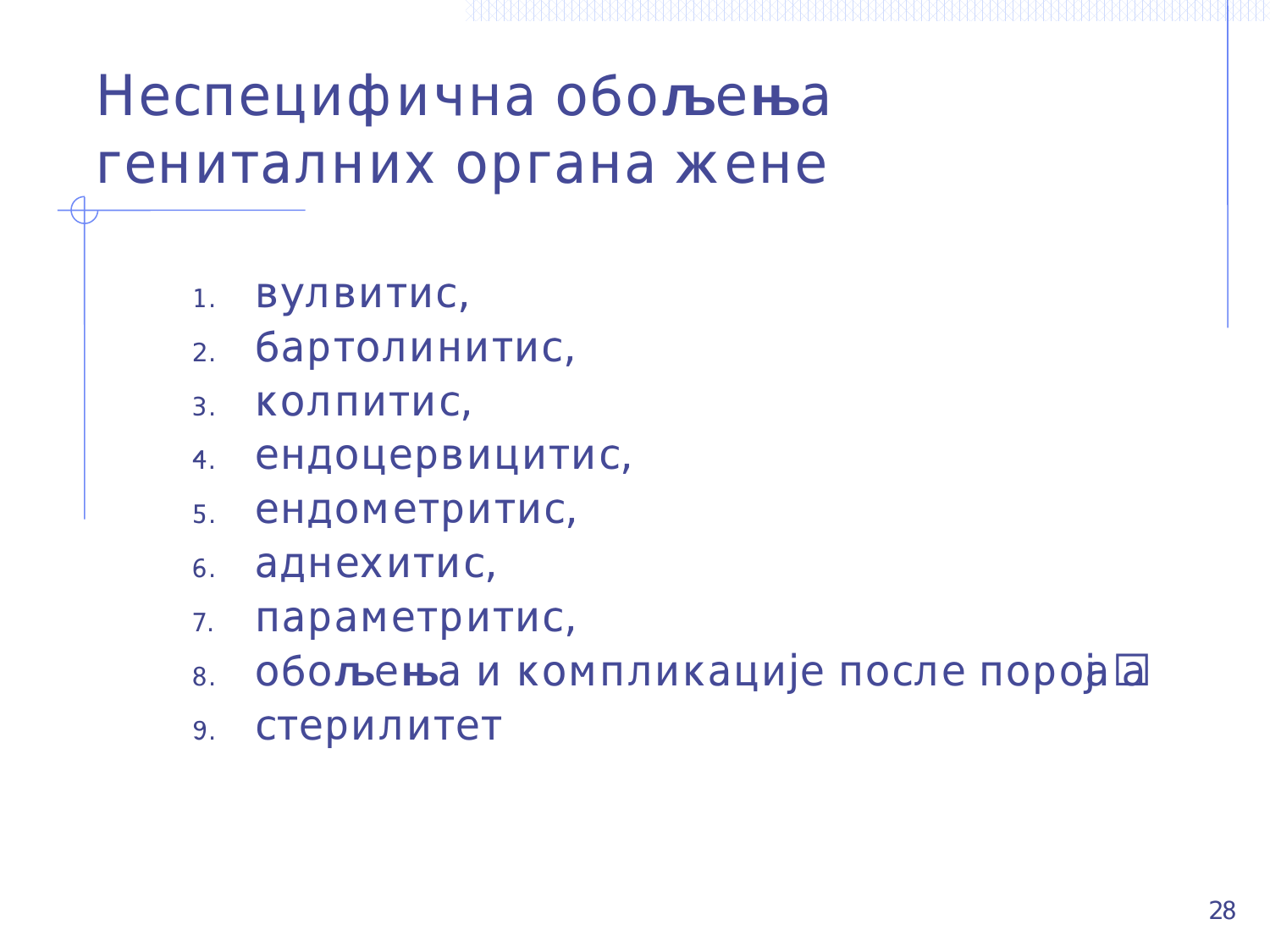

# Неспецифична обољења гениталних органа жене
вулвитис,
бартолинитис,
колпитис,
ендоцервицитис,
ендометритис,
аднеxитис,
параметритис,
обољења и компликације после порођаја
стерилитет

28